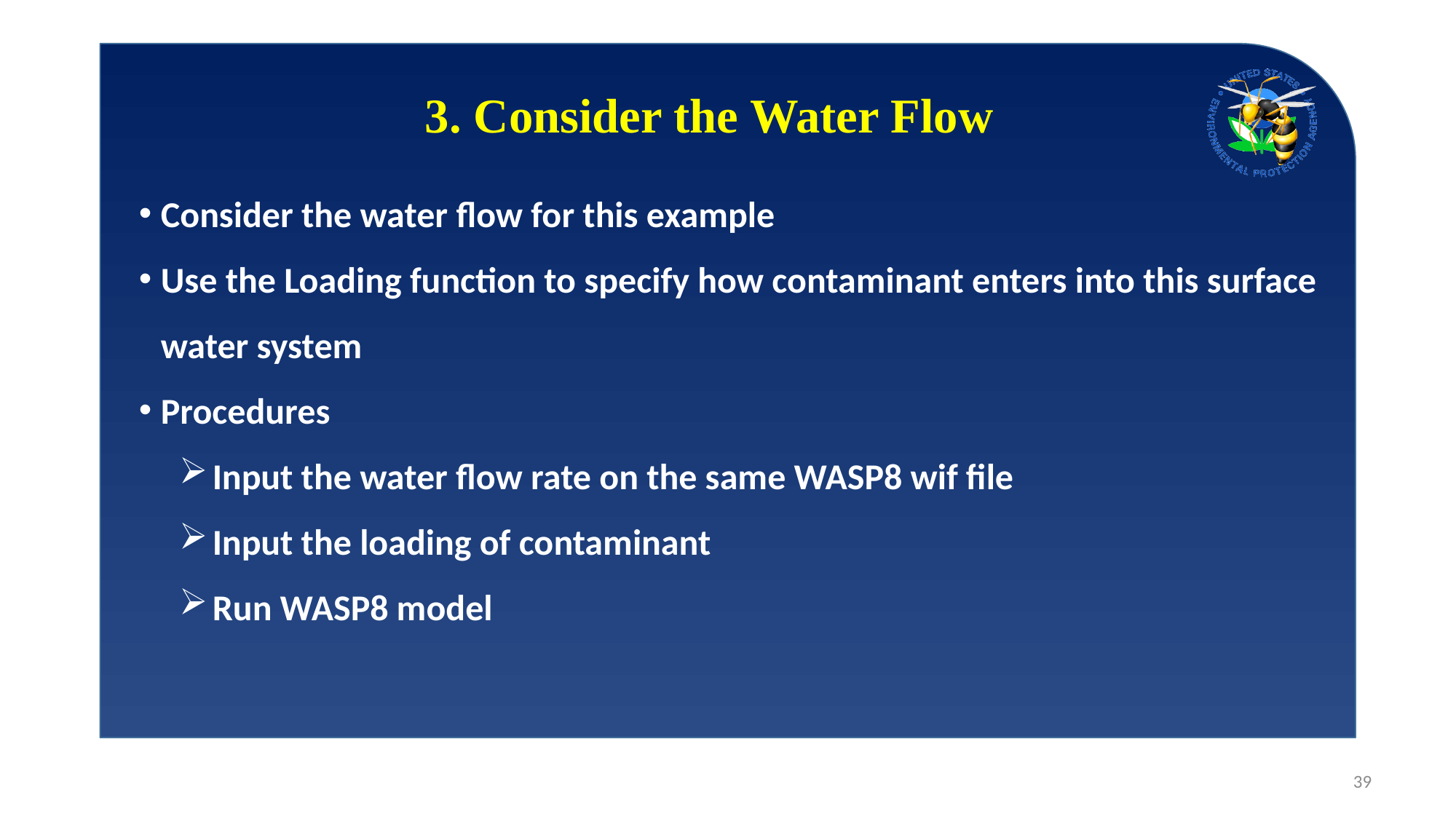

3. Consider the Water Flow
Consider the water flow for this example
Use the Loading function to specify how contaminant enters into this surface water system
Procedures
Input the water flow rate on the same WASP8 wif file
Input the loading of contaminant
Run WASP8 model

39